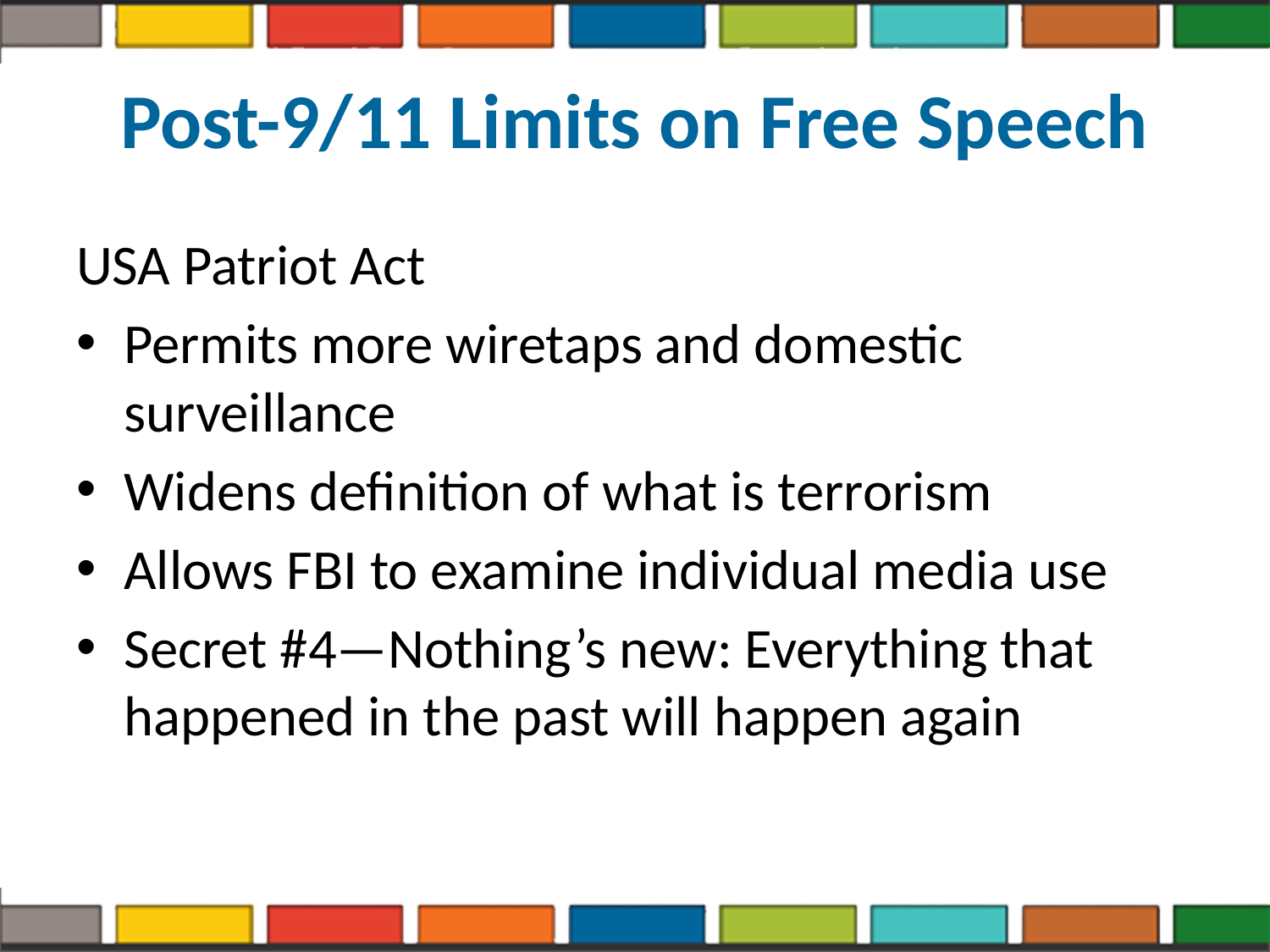

# Post-9/11 Limits on Free Speech
USA Patriot Act
Permits more wiretaps and domestic surveillance
Widens definition of what is terrorism
Allows FBI to examine individual media use
Secret #4—Nothing’s new: Everything that happened in the past will happen again